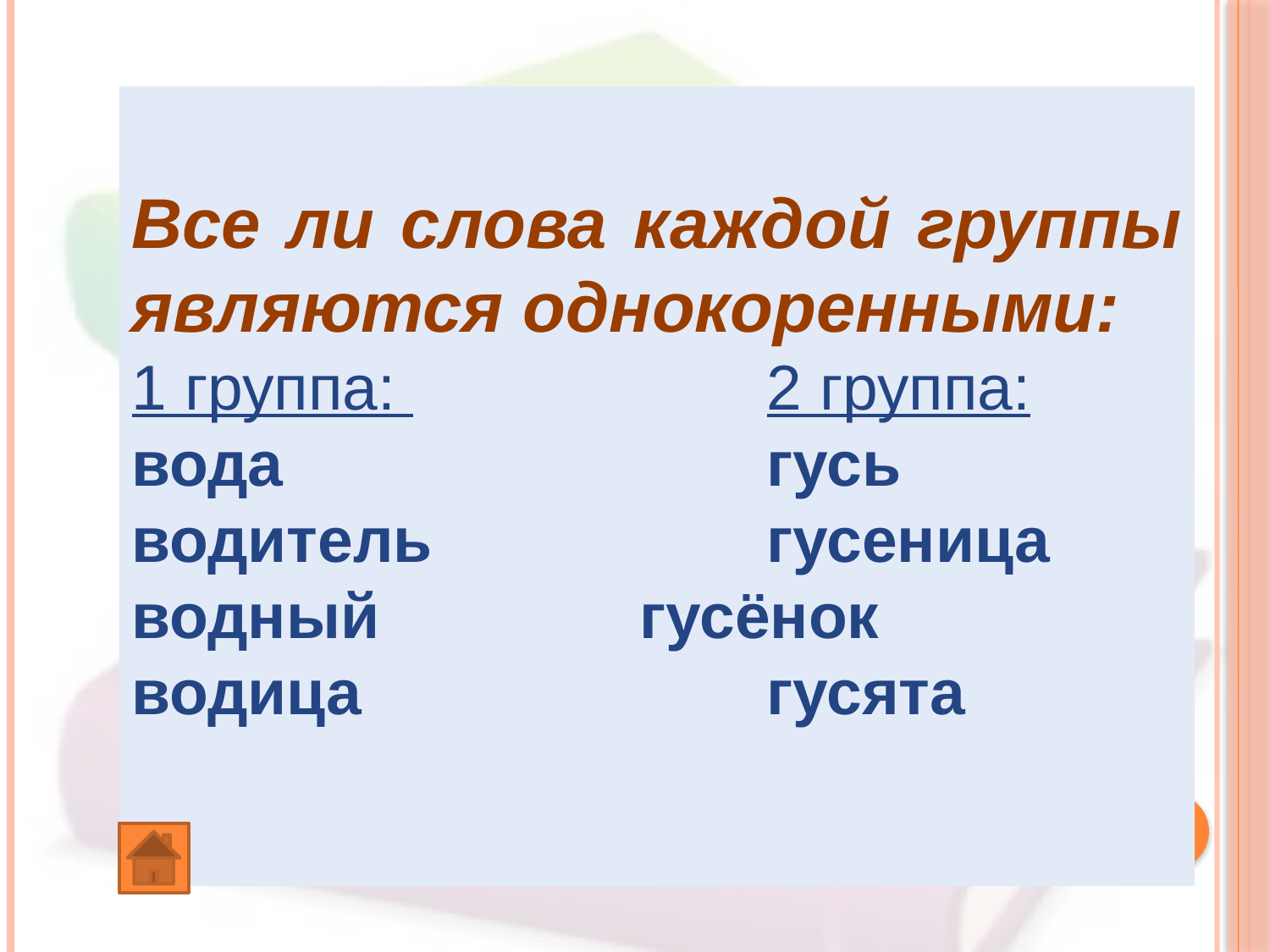

Все ли слова каждой группы являются однокоренными:
1 группа: 			2 группа:
вода				гусь
водитель			гусеница
водный			гусёнок
водица				гусята